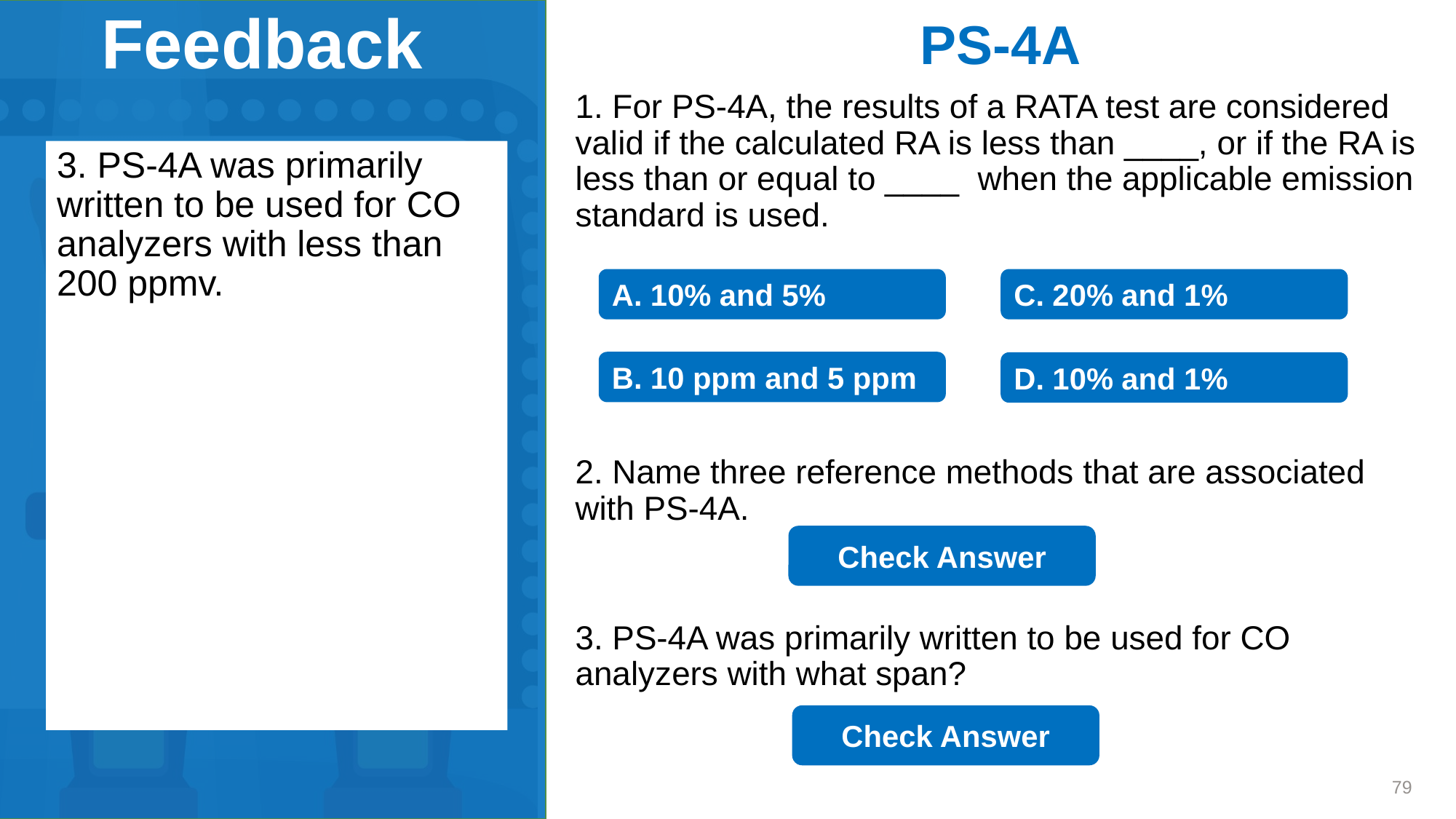

PS-4A
1. For PS-4A, the results of a RATA test are considered valid if the calculated RA is less than ____, or if the RA is less than or equal to ____  when the applicable emission standard is used.
1. A. For PS-4A, the results of a RATA test are considered valid if the calculated RA is less than 10%, or if the RA is less than or equal to 5% when the applicable emission standard is used.
3. PS-4A was primarily written to be used for CO analyzers with less than 200 ppmv.
2. Three reference methods associated with PS-4A are M10, 10A, and 10B.
A. 10% and 5%
C. 20% and 1%
B. 10 ppm and 5 ppm
D. 10% and 1%
2. Name three reference methods that are associated with PS-4A.

Check Answer
3. PS-4A was primarily written to be used for CO analyzers with what span?

Check Answer
79